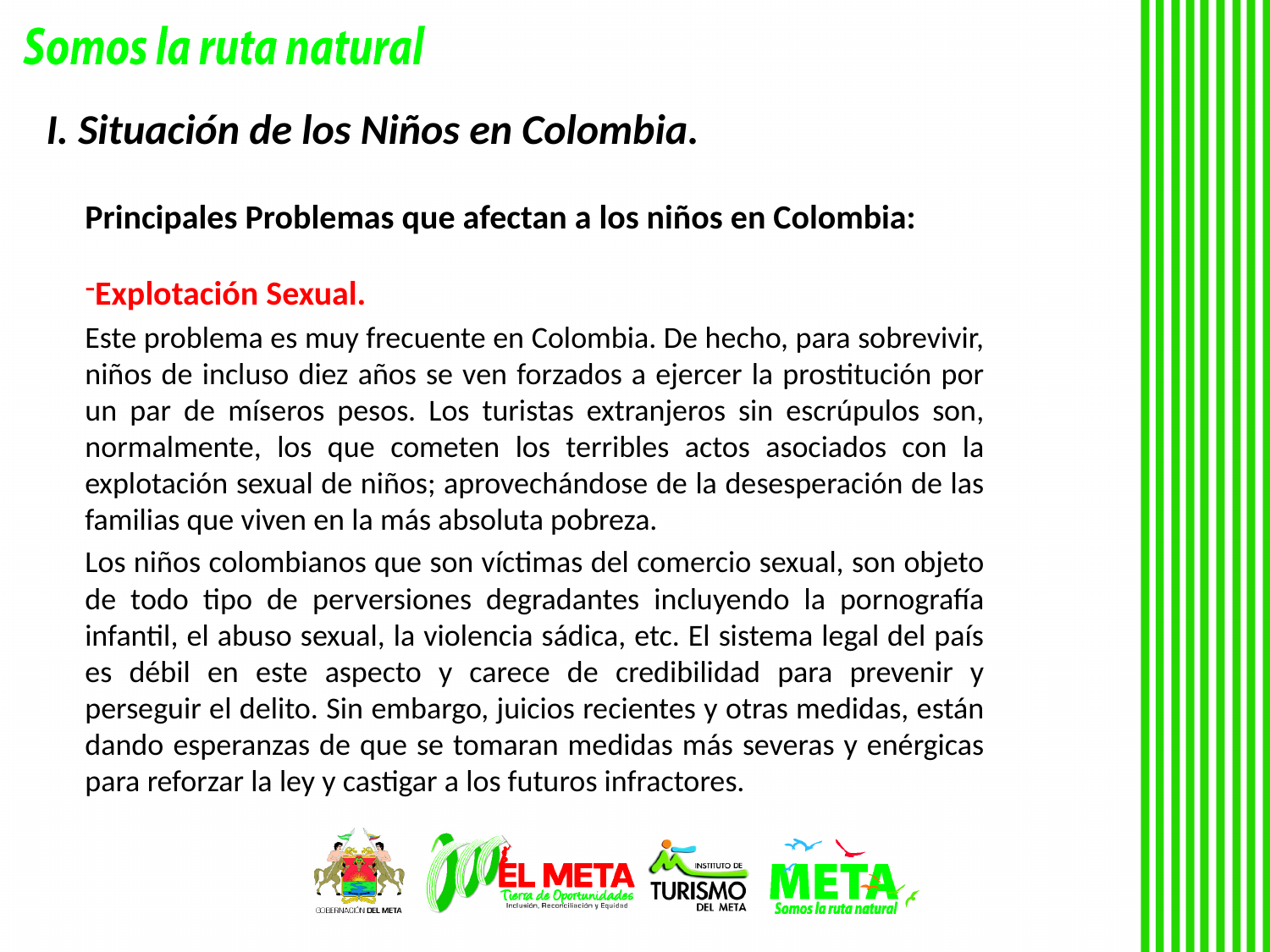

# I. Situación de los Niños en Colombia.
Principales Problemas que afectan a los niños en Colombia:

Explotación Sexual.
Este problema es muy frecuente en Colombia. De hecho, para sobrevivir, niños de incluso diez años se ven forzados a ejercer la prostitución por un par de míseros pesos. Los turistas extranjeros sin escrúpulos son, normalmente, los que cometen los terribles actos asociados con la explotación sexual de niños; aprovechándose de la desesperación de las familias que viven en la más absoluta pobreza.
Los niños colombianos que son víctimas del comercio sexual, son objeto de todo tipo de perversiones degradantes incluyendo la pornografía infantil, el abuso sexual, la violencia sádica, etc. El sistema legal del país es débil en este aspecto y carece de credibilidad para prevenir y perseguir el delito. Sin embargo, juicios recientes y otras medidas, están dando esperanzas de que se tomaran medidas más severas y enérgicas para reforzar la ley y castigar a los futuros infractores.